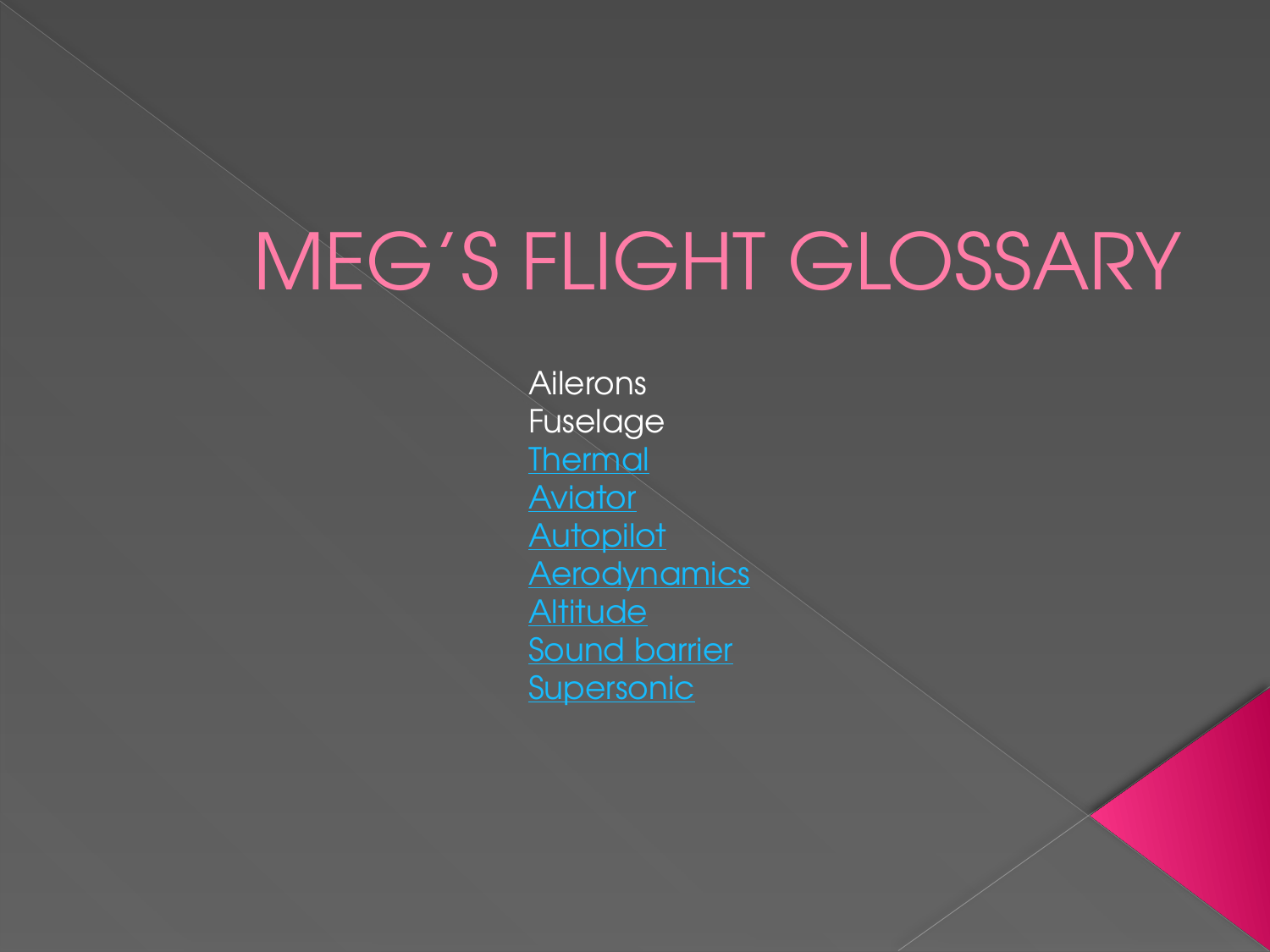

# MEG’S FLIGHT GLOSSARY
Ailerons
Fuselage
Thermal
Aviator
Autopilot
Aerodynamics
Altitude
Sound barrier
Supersonic